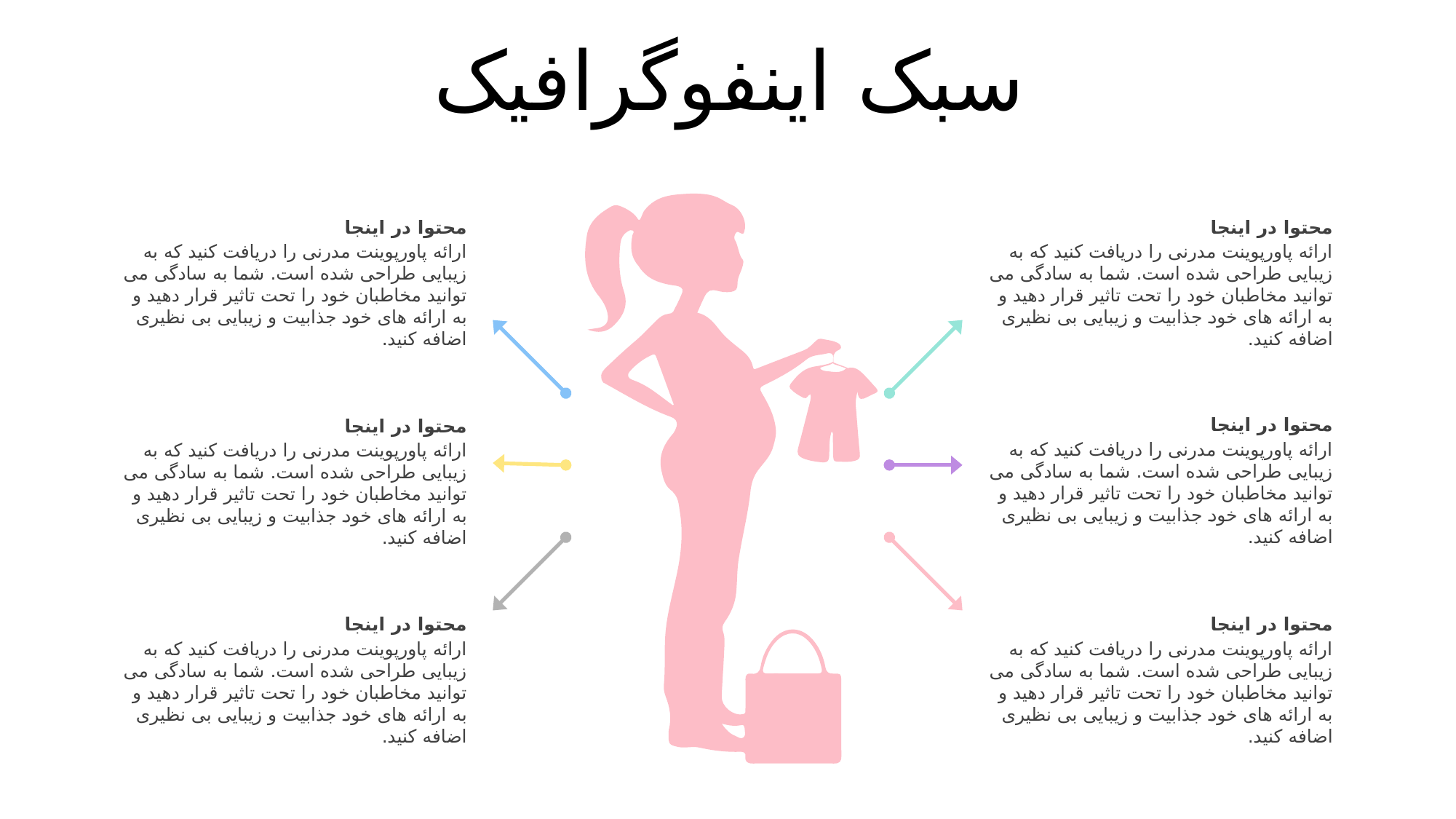

سبک اینفوگرافیک

محتوا در اینجا
ارائه پاورپوینت مدرنی را دریافت کنید که به زیبایی طراحی شده است. شما به سادگی می توانید مخاطبان خود را تحت تاثیر قرار دهید و به ارائه های خود جذابیت و زیبایی بی نظیری اضافه کنید.
محتوا در اینجا
ارائه پاورپوینت مدرنی را دریافت کنید که به زیبایی طراحی شده است. شما به سادگی می توانید مخاطبان خود را تحت تاثیر قرار دهید و به ارائه های خود جذابیت و زیبایی بی نظیری اضافه کنید.
محتوا در اینجا
ارائه پاورپوینت مدرنی را دریافت کنید که به زیبایی طراحی شده است. شما به سادگی می توانید مخاطبان خود را تحت تاثیر قرار دهید و به ارائه های خود جذابیت و زیبایی بی نظیری اضافه کنید.
محتوا در اینجا
ارائه پاورپوینت مدرنی را دریافت کنید که به زیبایی طراحی شده است. شما به سادگی می توانید مخاطبان خود را تحت تاثیر قرار دهید و به ارائه های خود جذابیت و زیبایی بی نظیری اضافه کنید.
محتوا در اینجا
ارائه پاورپوینت مدرنی را دریافت کنید که به زیبایی طراحی شده است. شما به سادگی می توانید مخاطبان خود را تحت تاثیر قرار دهید و به ارائه های خود جذابیت و زیبایی بی نظیری اضافه کنید.
محتوا در اینجا
ارائه پاورپوینت مدرنی را دریافت کنید که به زیبایی طراحی شده است. شما به سادگی می توانید مخاطبان خود را تحت تاثیر قرار دهید و به ارائه های خود جذابیت و زیبایی بی نظیری اضافه کنید.